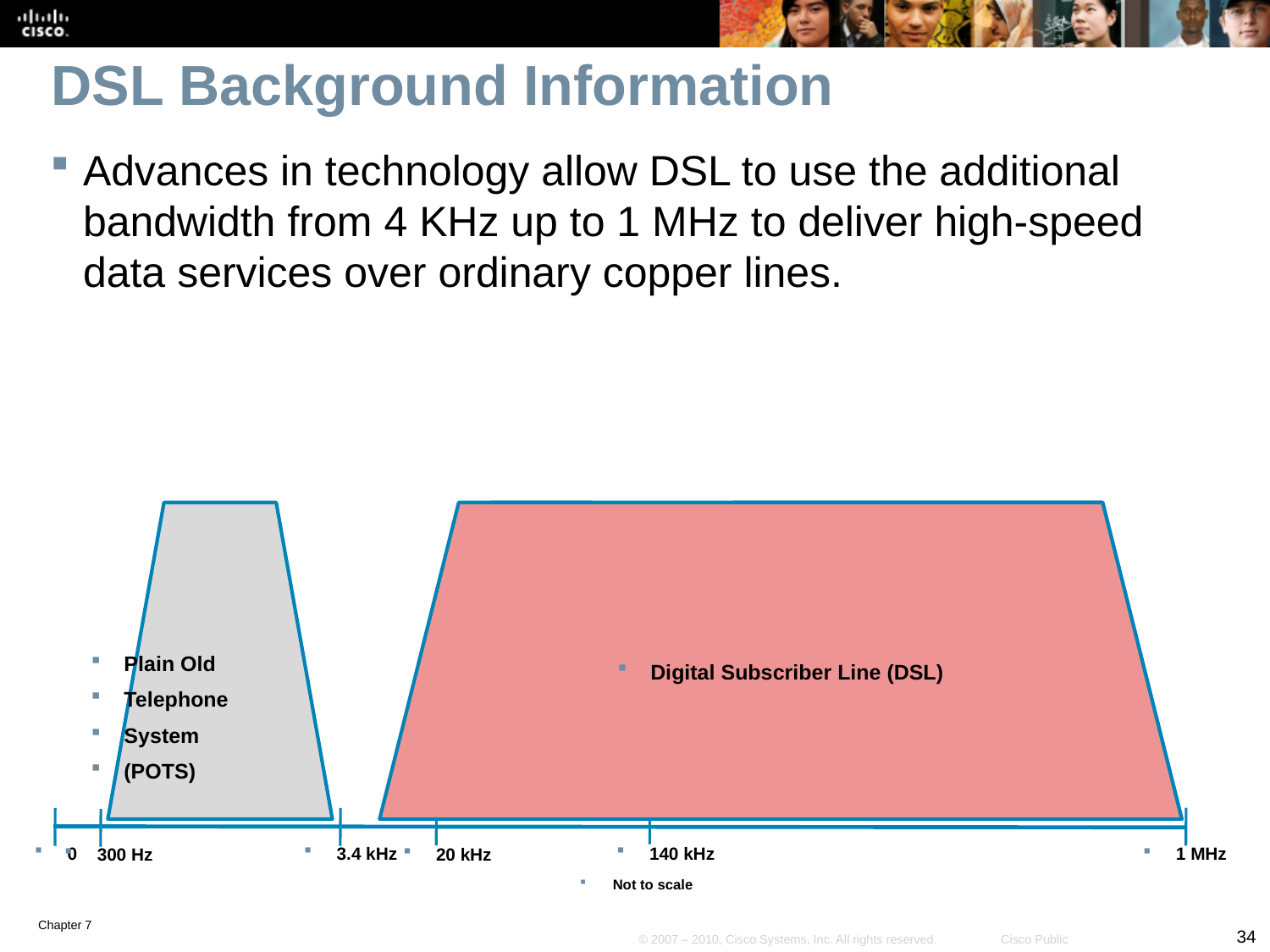

# DSL Background Information
Advances in technology allow DSL to use the additional bandwidth from 4 KHz up to 1 MHz to deliver high-speed data services over ordinary copper lines.

Plain Old
Telephone
System
(POTS)

Digital Subscriber Line (DSL)
Upstream
ADSL
Downstream ADSL
140 kHz
0
3.4 kHz
1 MHz
300 Hz
20 kHz
Not to scale